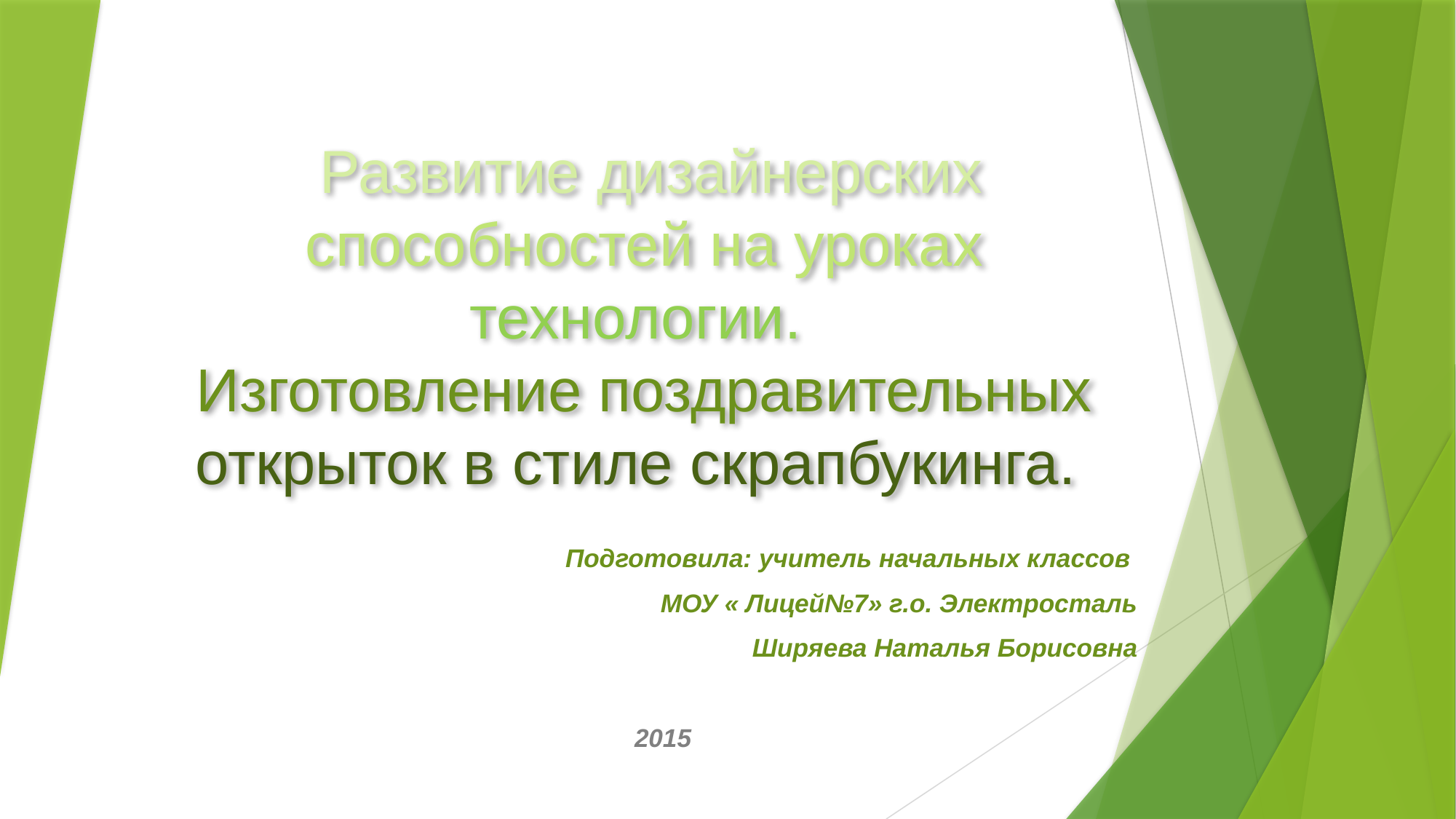

# Развитие дизайнерских способностей на уроках технологии. Изготовление поздравительных открыток в стиле скрапбукинга.

Подготовила: учитель начальных классов
МОУ « Лицей№7» г.о. Электросталь
Ширяева Наталья Борисовна

2015